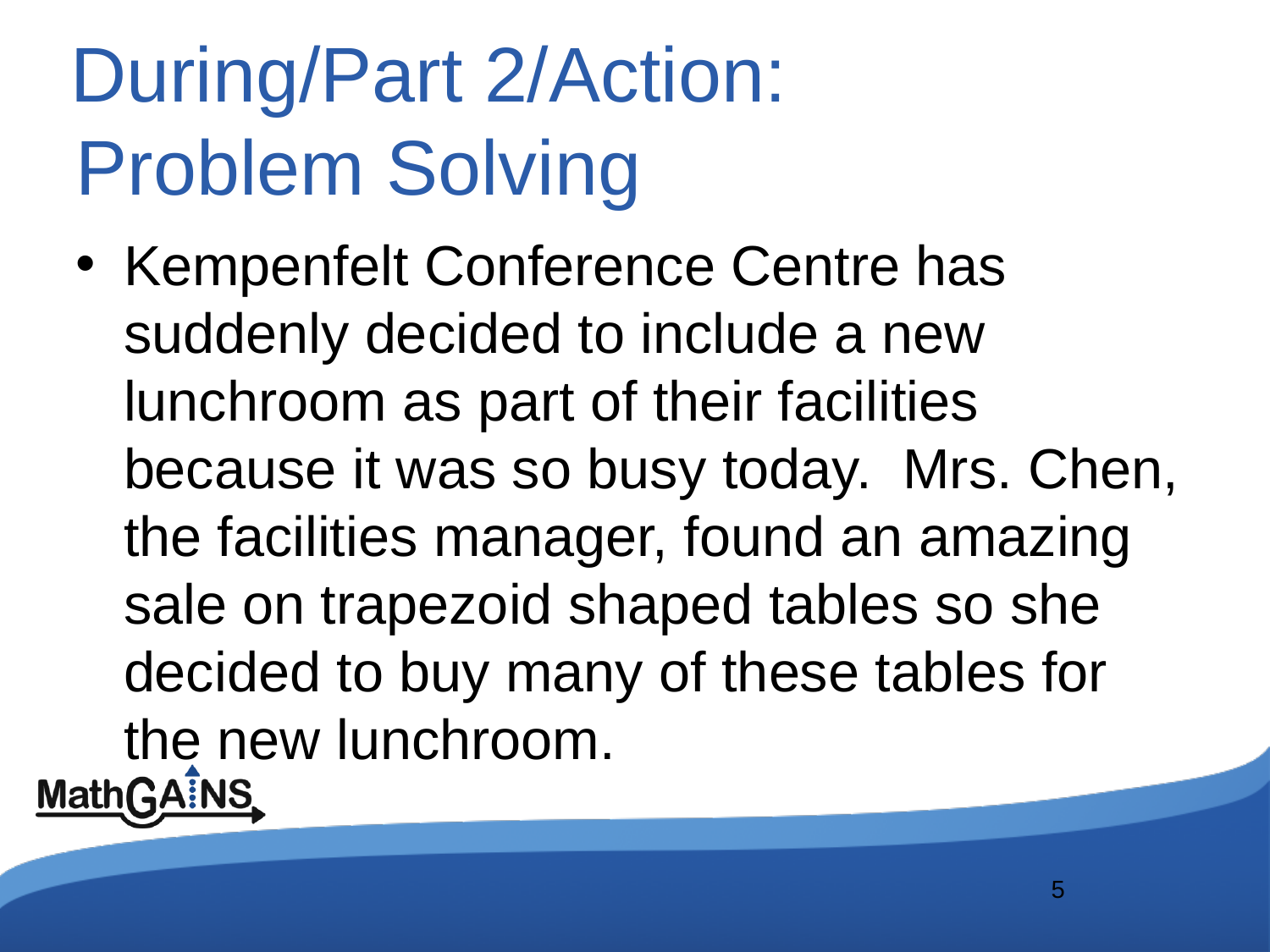

# During/Part 2/Action: Problem Solving
Kempenfelt Conference Centre has suddenly decided to include a new lunchroom as part of their facilities because it was so busy today.  Mrs. Chen, the facilities manager, found an amazing sale on trapezoid shaped tables so she decided to buy many of these tables for the new lunchroom.

5